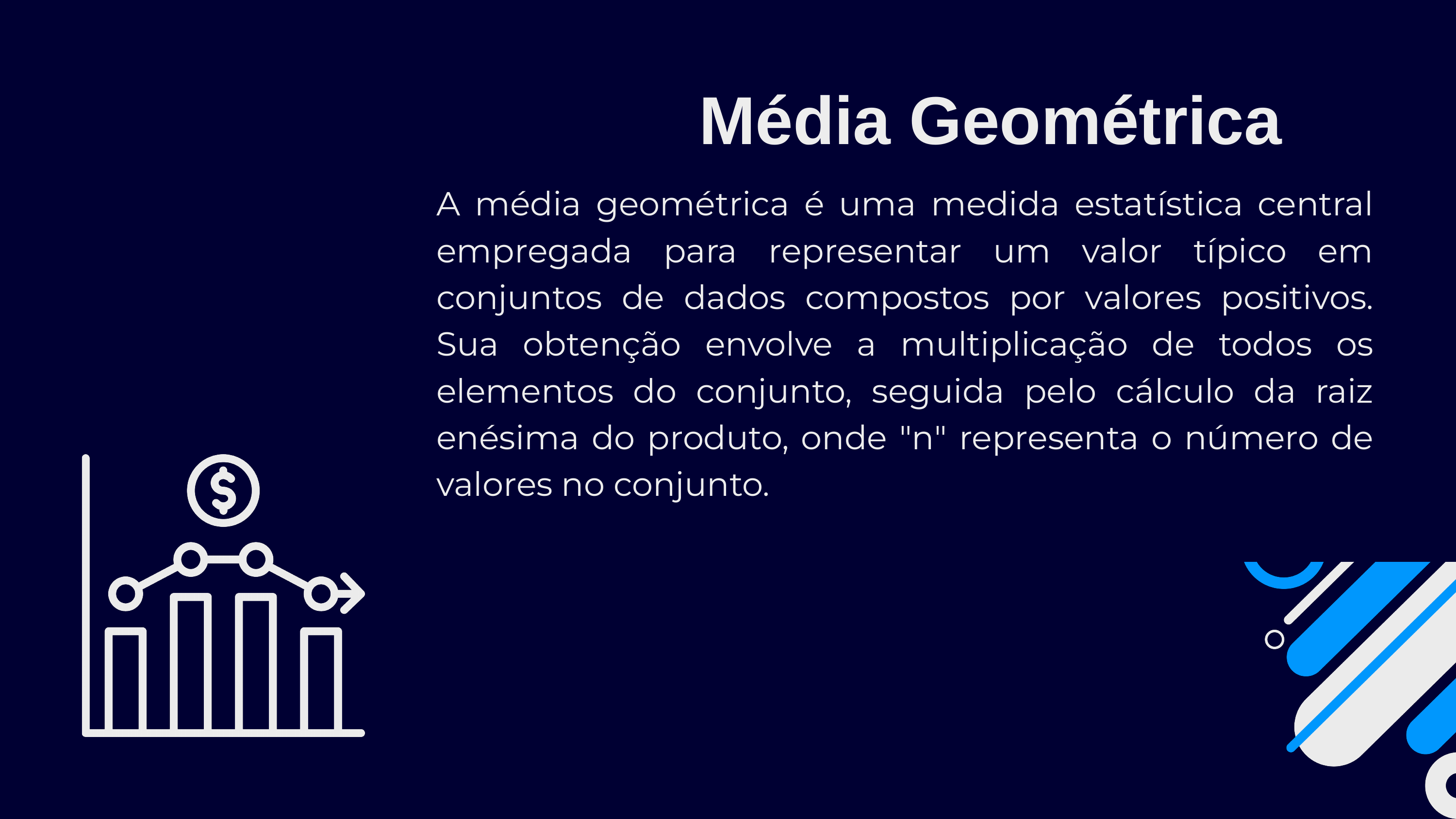

Média Geométrica
A média geométrica é uma medida estatística central empregada para representar um valor típico em conjuntos de dados compostos por valores positivos. Sua obtenção envolve a multiplicação de todos os elementos do conjunto, seguida pelo cálculo da raiz enésima do produto, onde "n" representa o número de valores no conjunto.